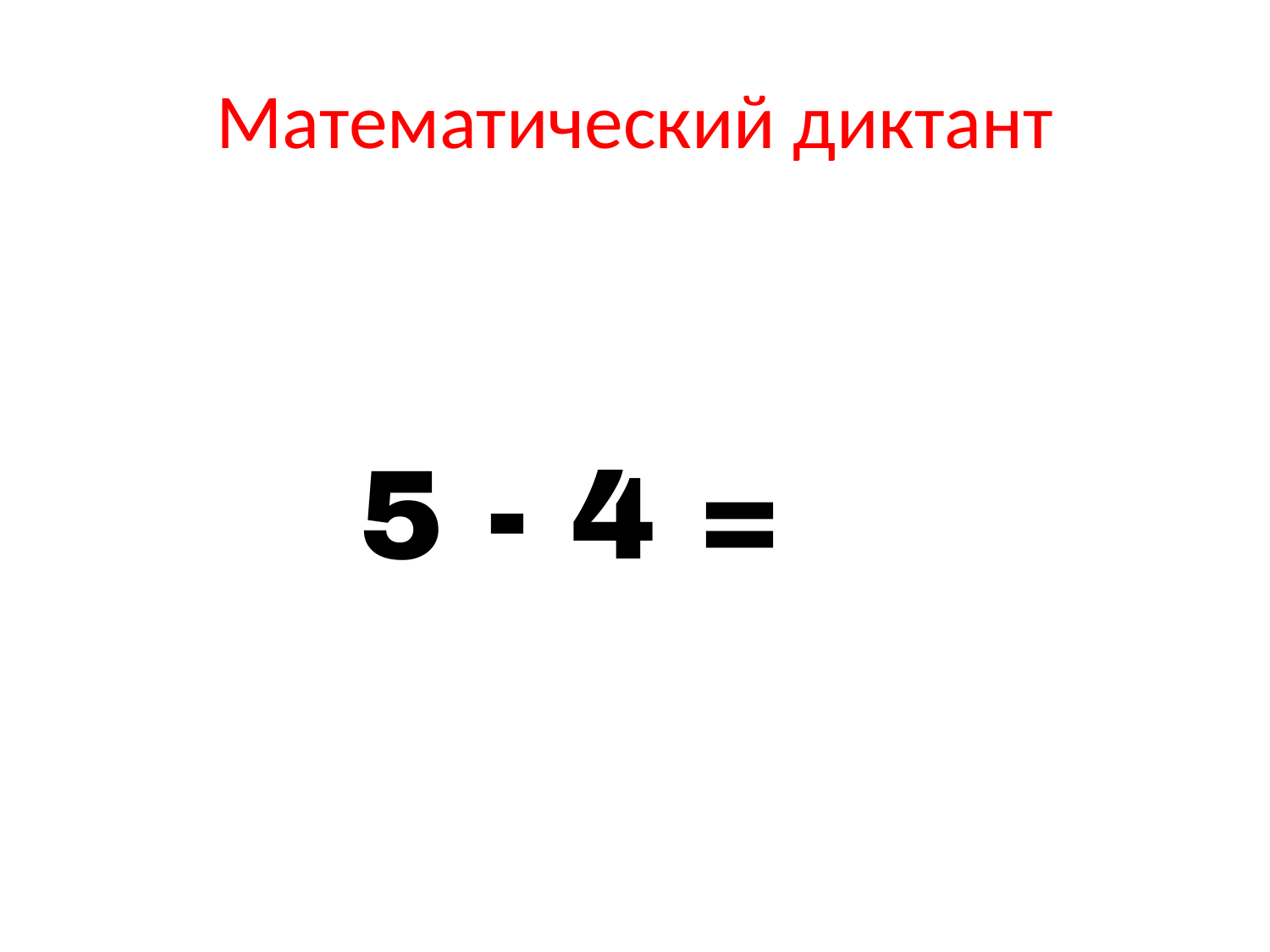

# Математический диктант
5 - 4 =